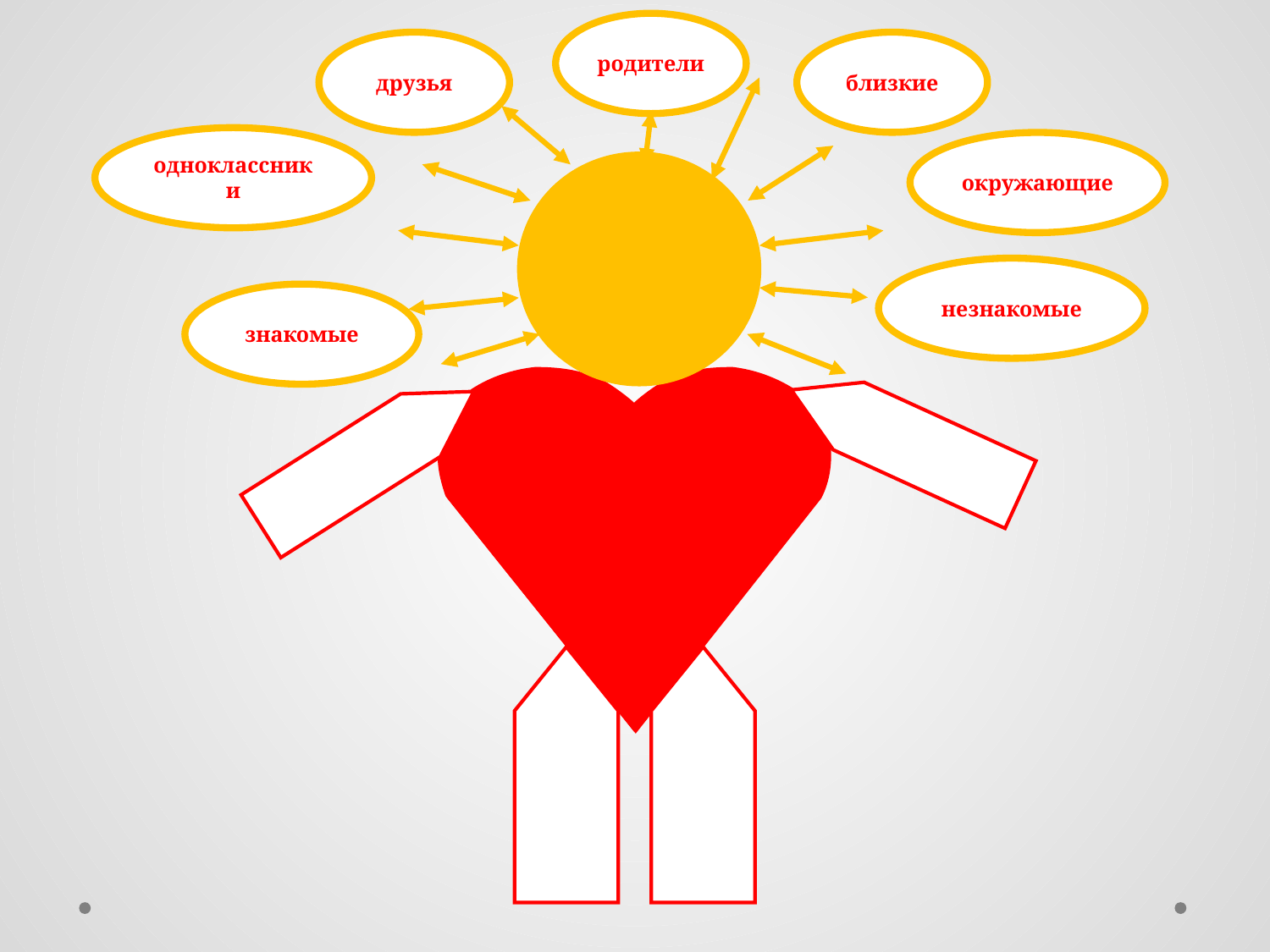

родители
близкие
друзья

одноклассники
окружающие

незнакомые
знакомые